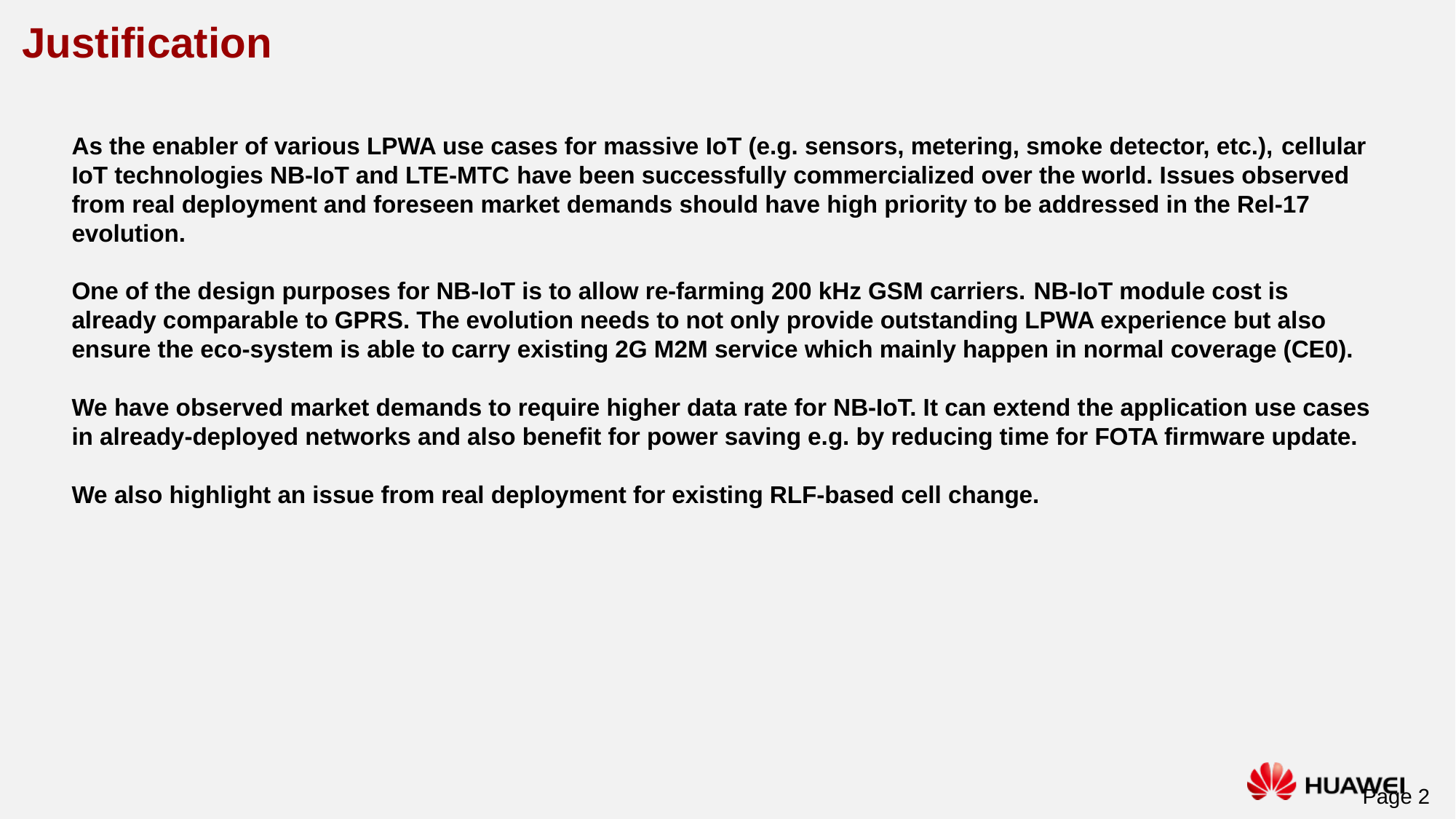

Justification
As the enabler of various LPWA use cases for massive IoT (e.g. sensors, metering, smoke detector, etc.), cellular IoT technologies NB-IoT and LTE-MTC have been successfully commercialized over the world. Issues observed from real deployment and foreseen market demands should have high priority to be addressed in the Rel-17 evolution.

One of the design purposes for NB-IoT is to allow re-farming 200 kHz GSM carriers. NB-IoT module cost is already comparable to GPRS. The evolution needs to not only provide outstanding LPWA experience but also ensure the eco-system is able to carry existing 2G M2M service which mainly happen in normal coverage (CE0).

We have observed market demands to require higher data rate for NB-IoT. It can extend the application use cases in already-deployed networks and also benefit for power saving e.g. by reducing time for FOTA firmware update.

We also highlight an issue from real deployment for existing RLF-based cell change.